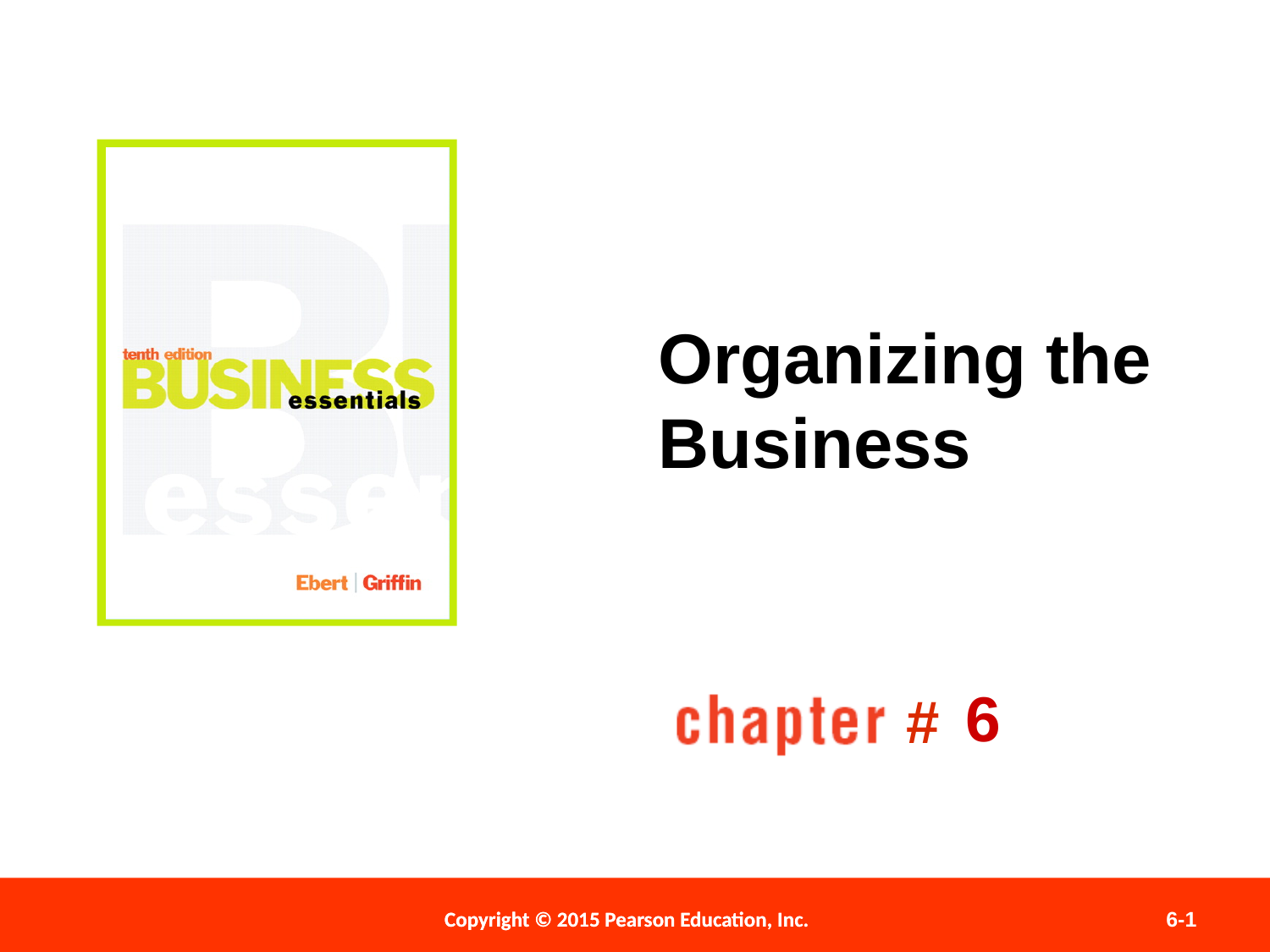

# Organizing the Business
6
Copyright © 2015 Pearson Education, Inc.